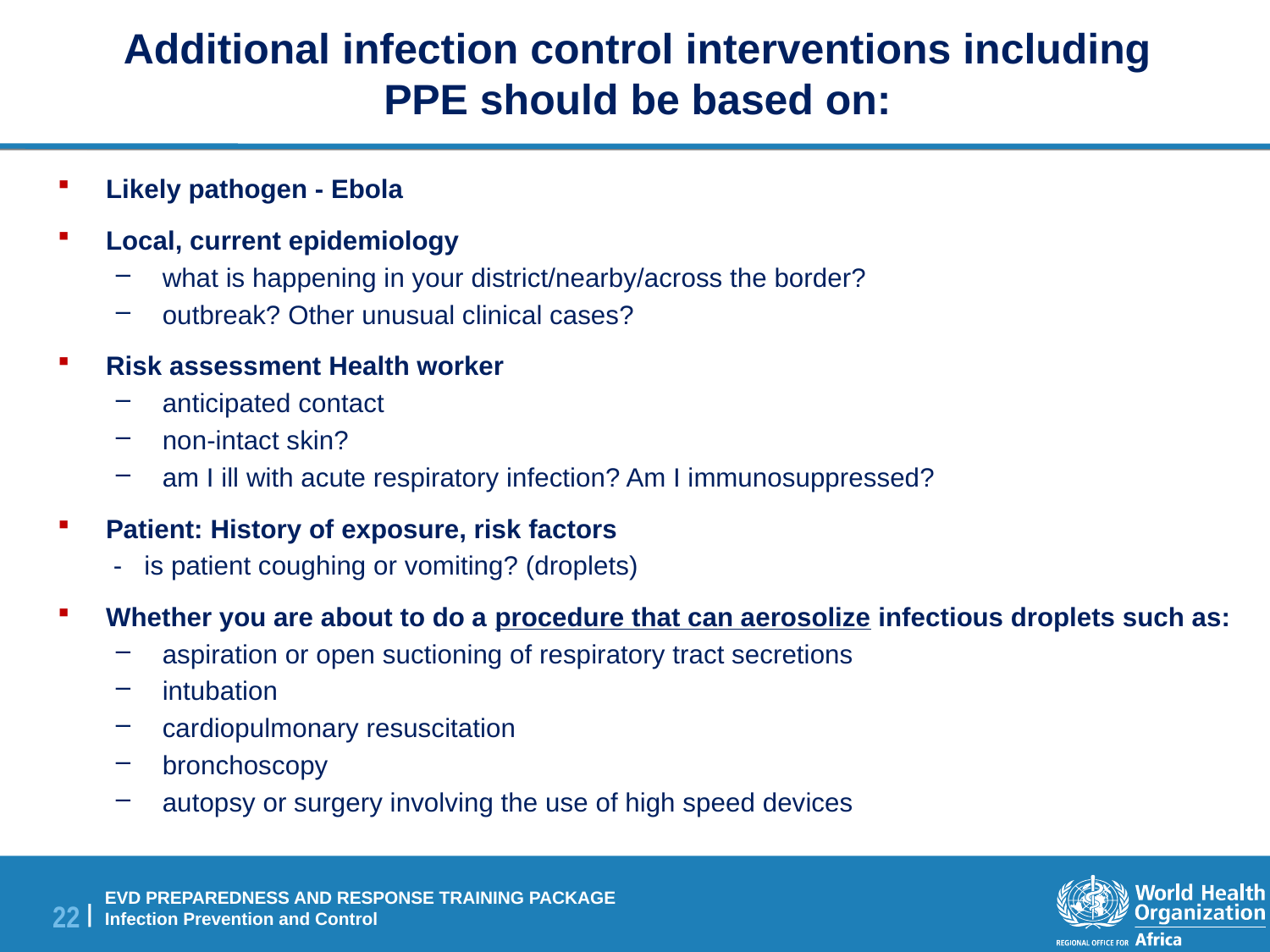

# Additional infection control interventions including PPE should be based on:
Likely pathogen - Ebola
Local, current epidemiology
what is happening in your district/nearby/across the border?
outbreak? Other unusual clinical cases?
Risk assessment Health worker
anticipated contact
non-intact skin?
am I ill with acute respiratory infection? Am I immunosuppressed?
Patient: History of exposure, risk factors
 -   is patient coughing or vomiting? (droplets)
Whether you are about to do a procedure that can aerosolize infectious droplets such as:
aspiration or open suctioning of respiratory tract secretions
intubation
cardiopulmonary resuscitation
bronchoscopy
autopsy or surgery involving the use of high speed devices